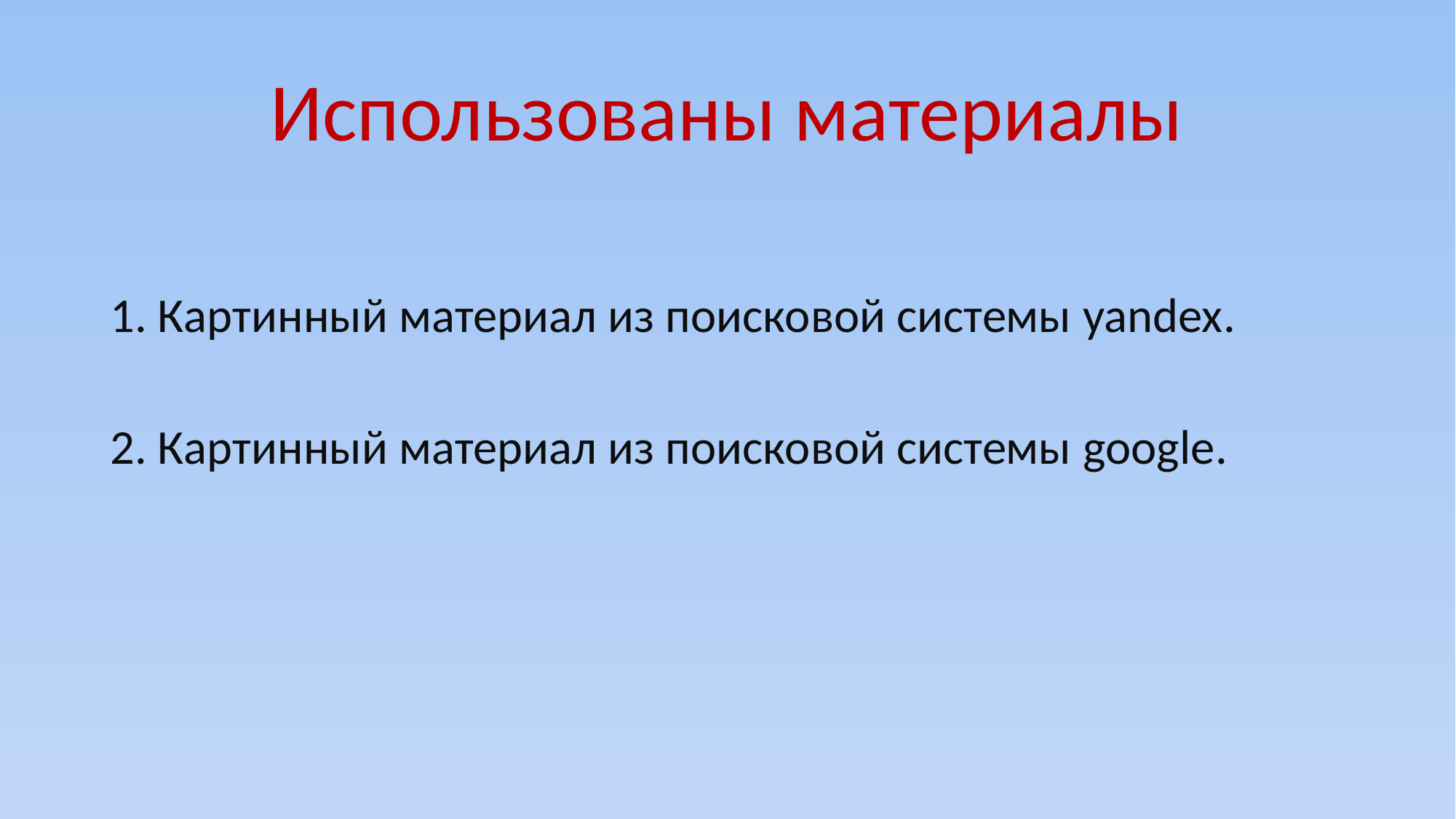

# Использованы материалы
1. Картинный материал из поисковой системы yandex.
2. Картинный материал из поисковой системы google.